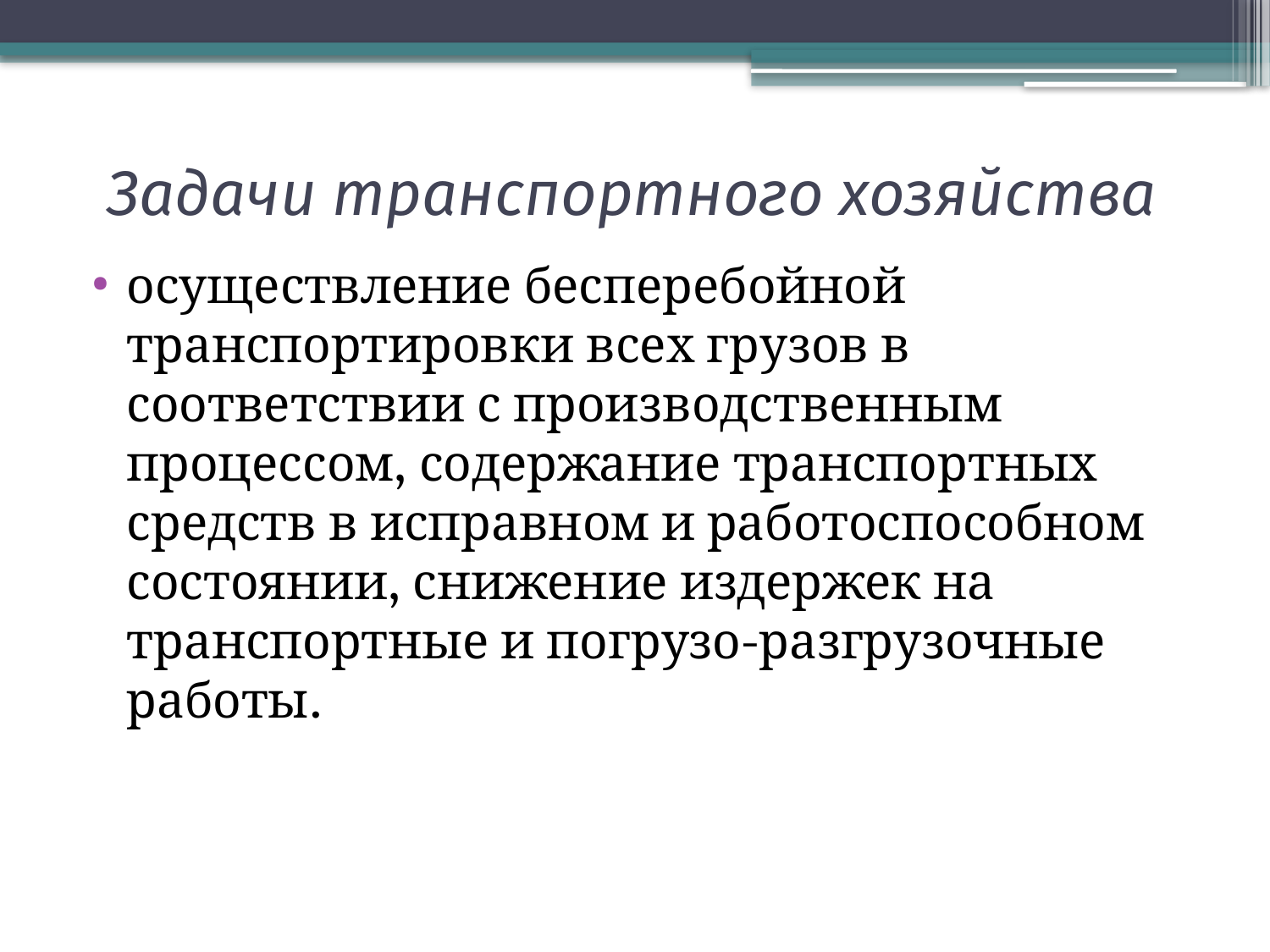

# Задачи транспортного хозяйства
осуществление бесперебойной транспортировки всех грузов в соответствии с производственным процессом, содержание транспортных средств в исправном и работоспособном состоянии, снижение издержек на транспортные и погрузо-разгрузочные работы.